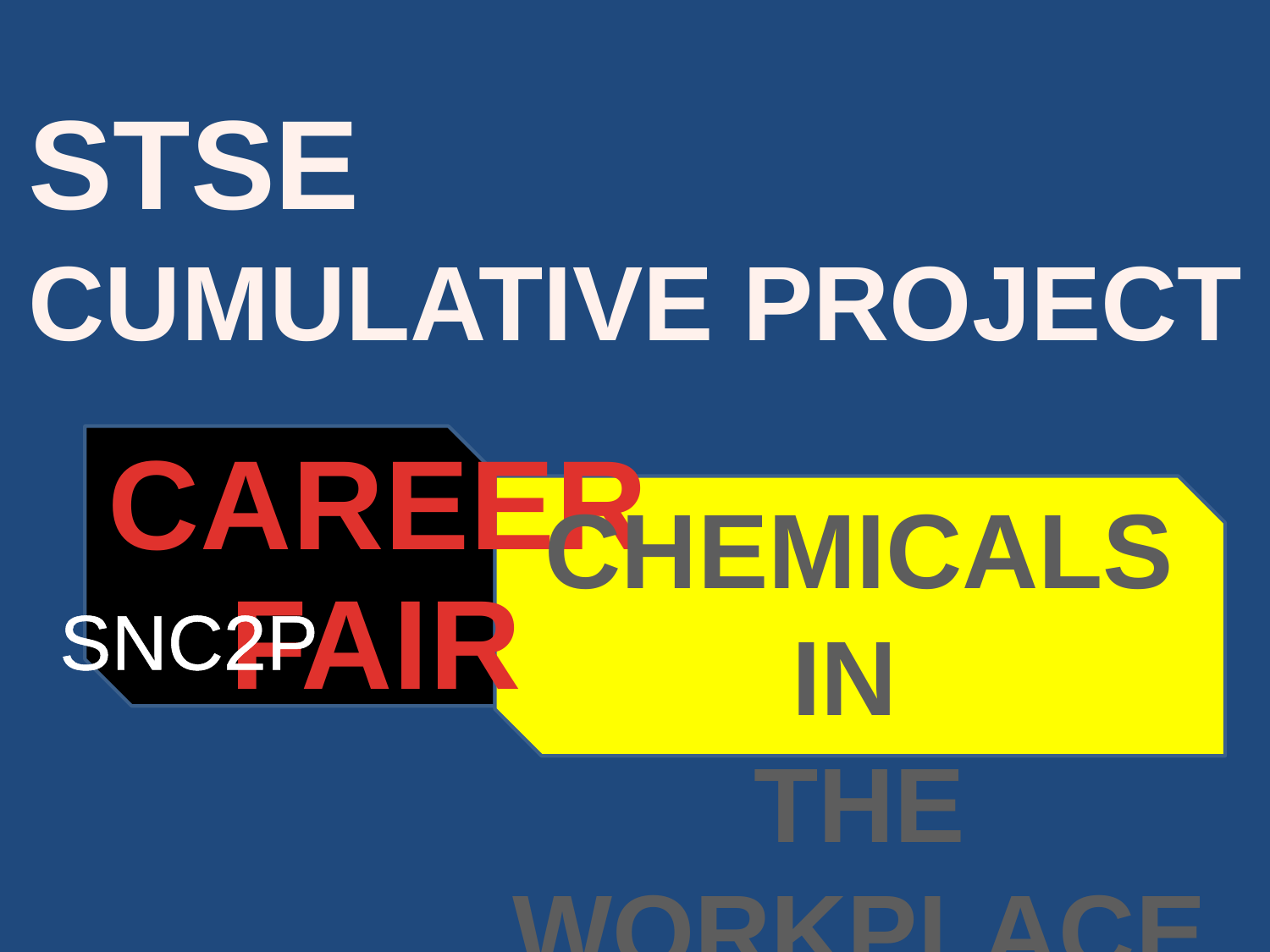

STSE
CUMULATIVE PROJECT
CAREER

CHEMICALS IN
THE WORKPLACE

FAIR
SNC2P